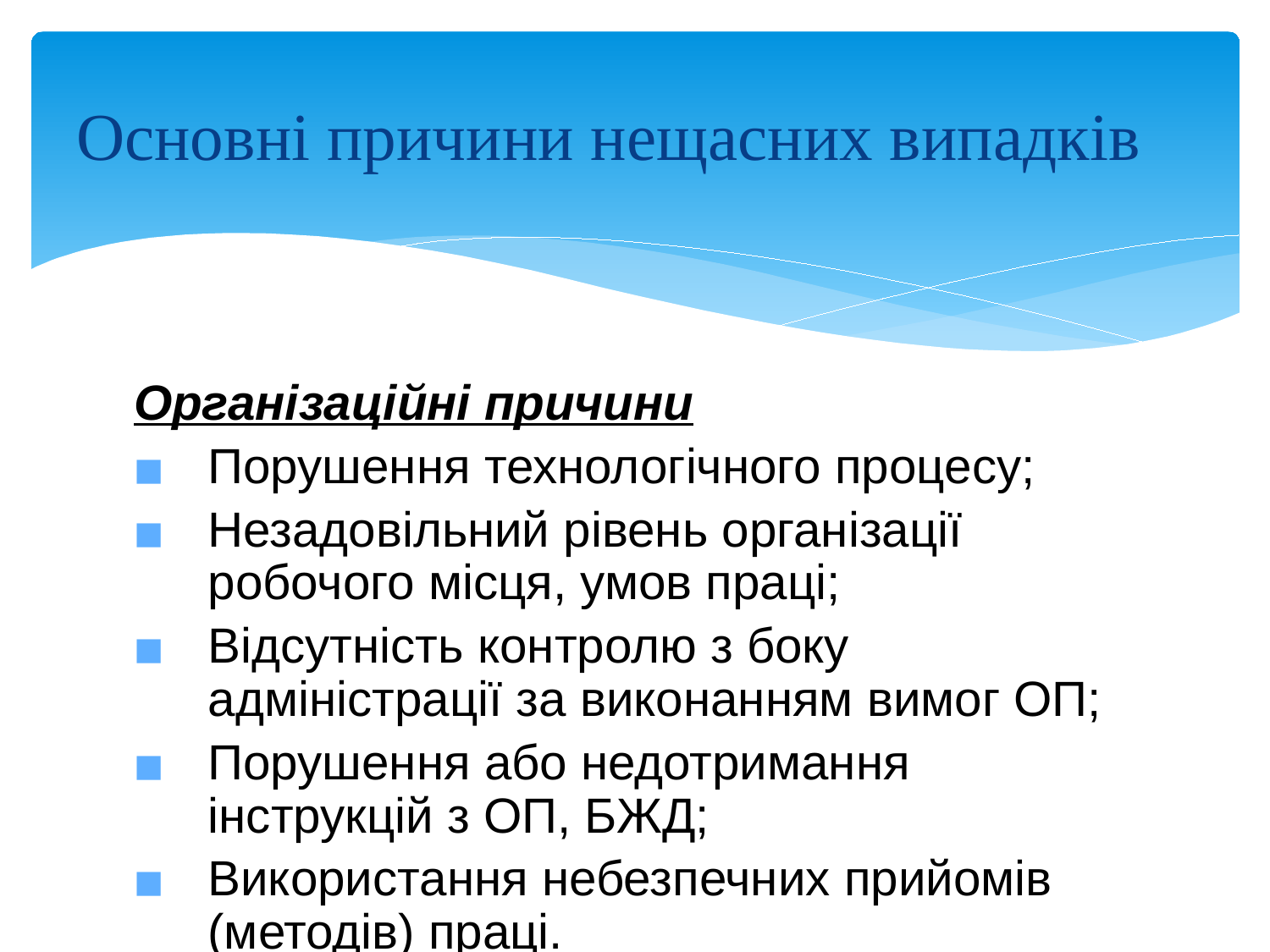

# Основні причини нещасних випадків
Організаційні причини
Порушення технологічного процесу;
Незадовільний рівень організації робочого місця, умов праці;
Відсутність контролю з боку адміністрації за виконанням вимог ОП;
Порушення або недотримання інструкцій з ОП, БЖД;
Використання небезпечних прийомів (методів) праці.